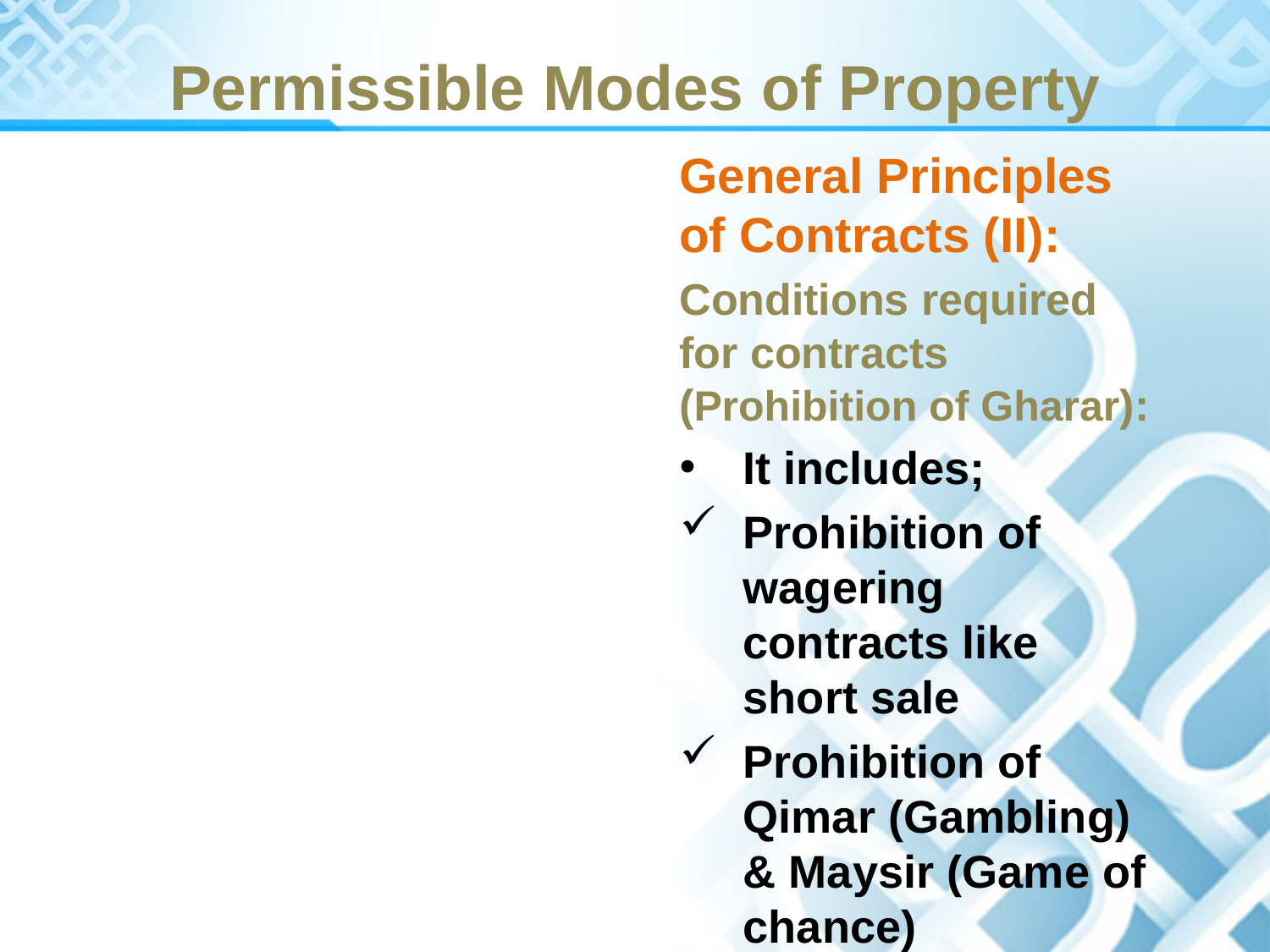

Permissible Modes of Property
General Principles of Contracts (II):
Conditions required for contracts (Prohibition of Gharar):
It includes;
Prohibition of wagering contracts like short sale
Prohibition of Qimar (Gambling) & Maysir (Game of chance)